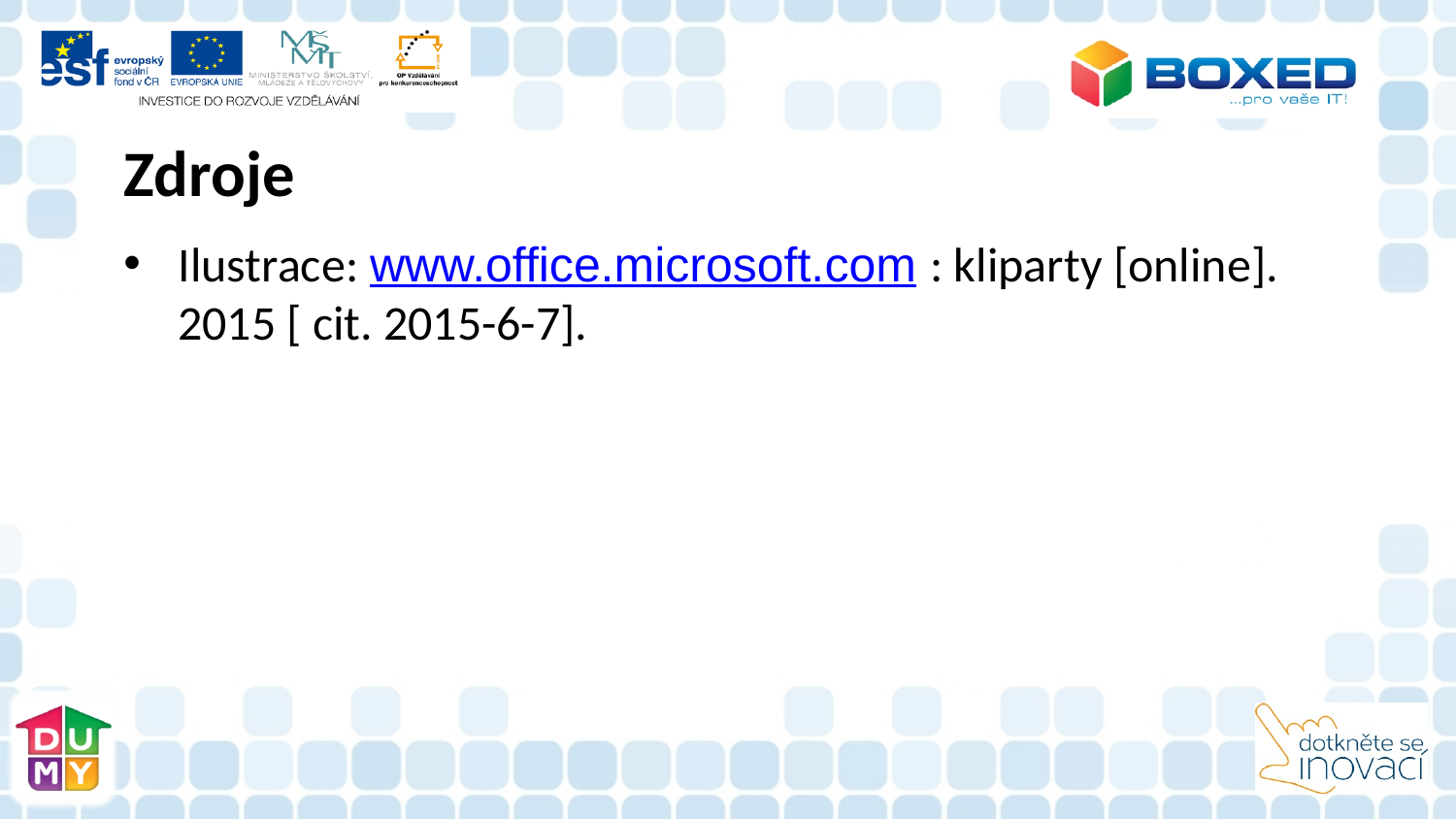

# Zdroje
Ilustrace: www.office.microsoft.com : kliparty [online]. 2015 [ cit. 2015-6-7].